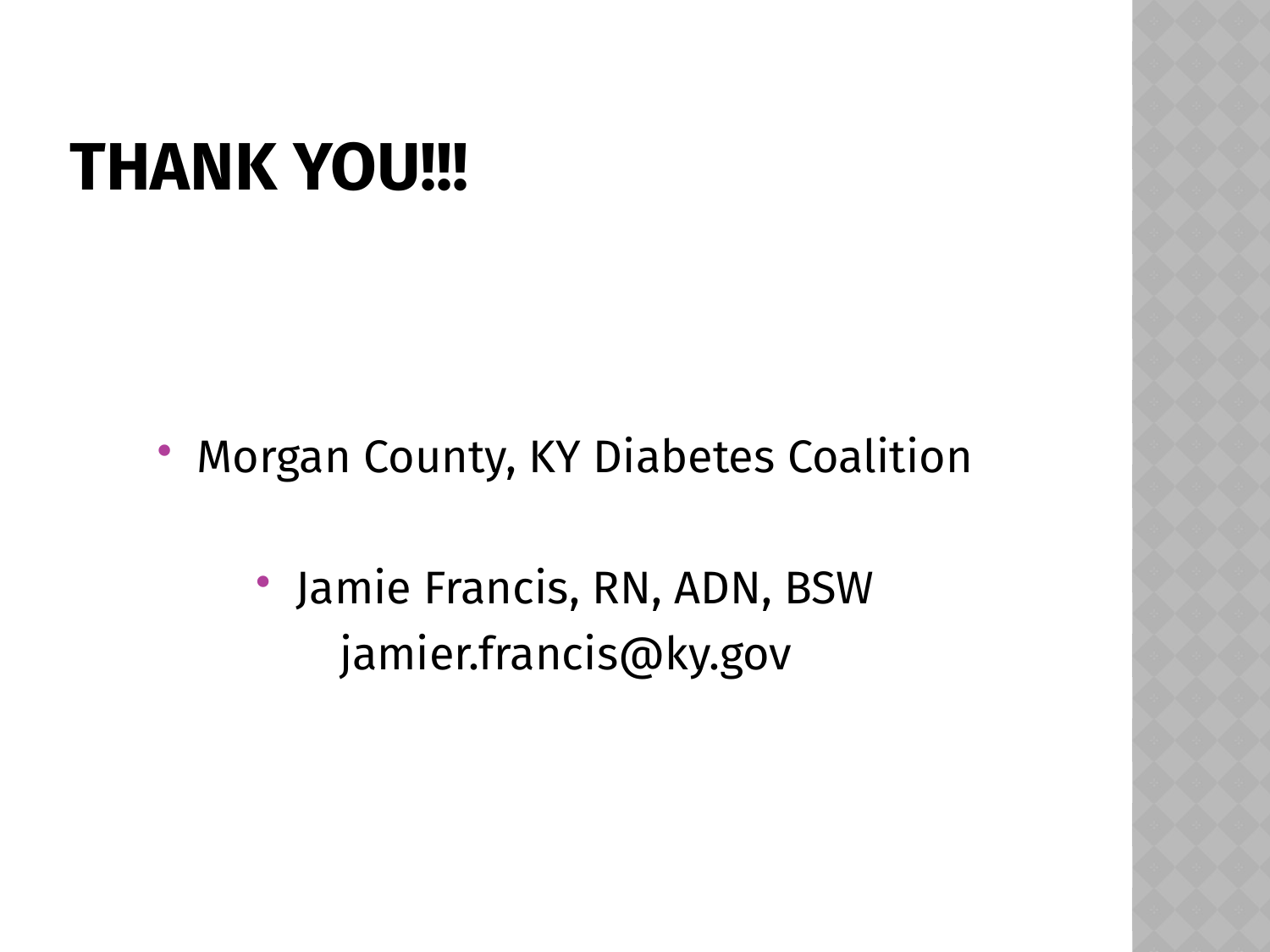

# Thank You!!!

Morgan County, KY Diabetes Coalition

Jamie Francis, RN, ADN, BSW
jamier.francis@ky.gov